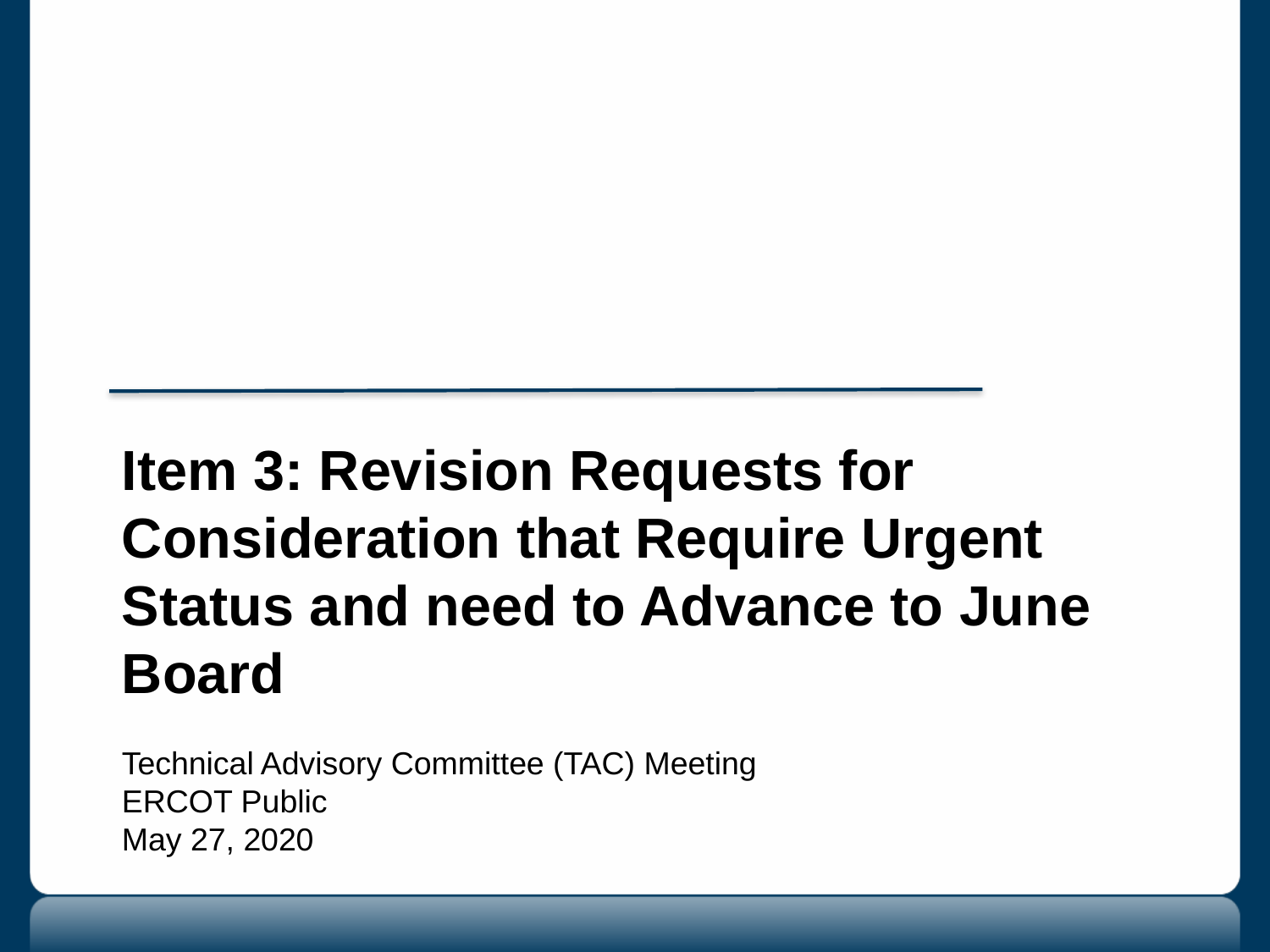

Item 3: Revision Requests for Consideration that Require Urgent Status and need to Advance to June Board

Technical Advisory Committee (TAC) Meeting
ERCOT Public
May 27, 2020